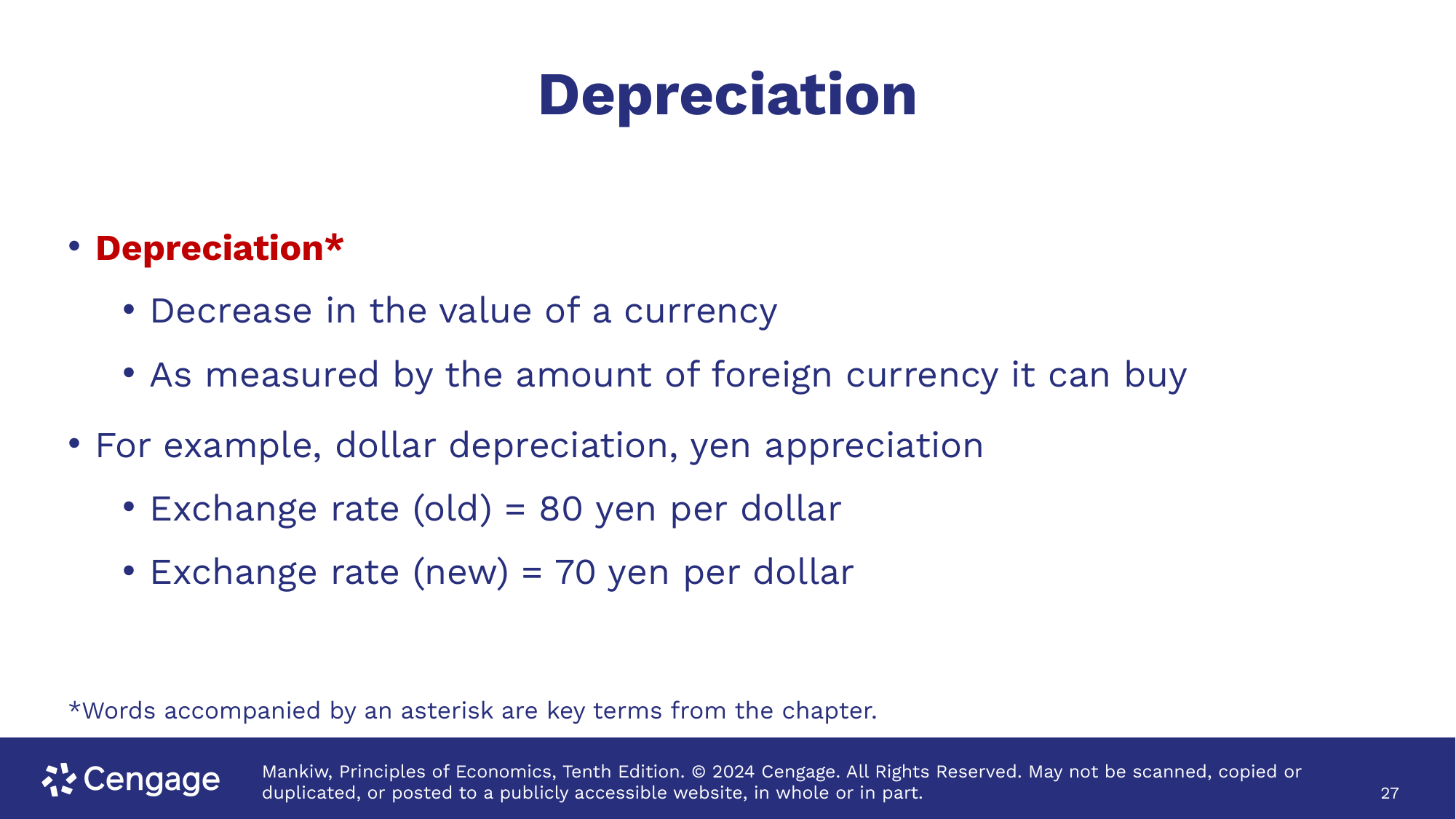

# Depreciation
Depreciation*
Decrease in the value of a currency
As measured by the amount of foreign currency it can buy
For example, dollar depreciation, yen appreciation
Exchange rate (old) = 80 yen per dollar
Exchange rate (new) = 70 yen per dollar
*Words accompanied by an asterisk are key terms from the chapter.